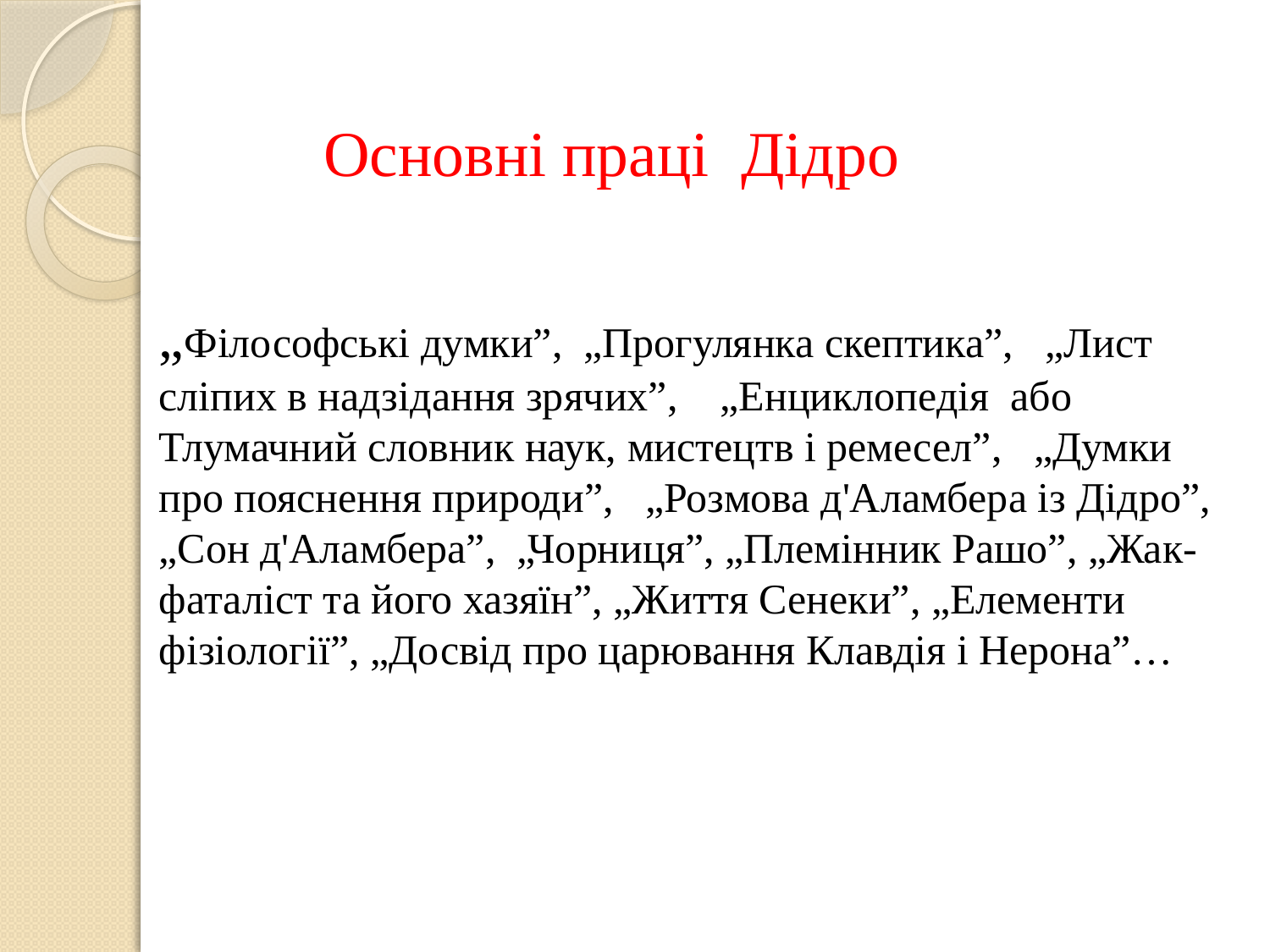

# Основні праці  Дідро

„Філософські думки”,  „Прогулянка скептика”,   „Лист сліпих в надзідання зрячих”,    „Енциклопедія  або Тлумачний словник наук, мистецтв і ремесел”,   „Думки про пояснення природи”,   „Розмова д'Аламбера із Дідро”, „Сон д'Аламбера”,  „Чорниця”, „Племінник Рашо”, „Жак-фаталіст та його хазяїн”, „Життя Сенеки”, „Елементи фізіології”, „Досвід про царювання Клавдія і Нерона”…